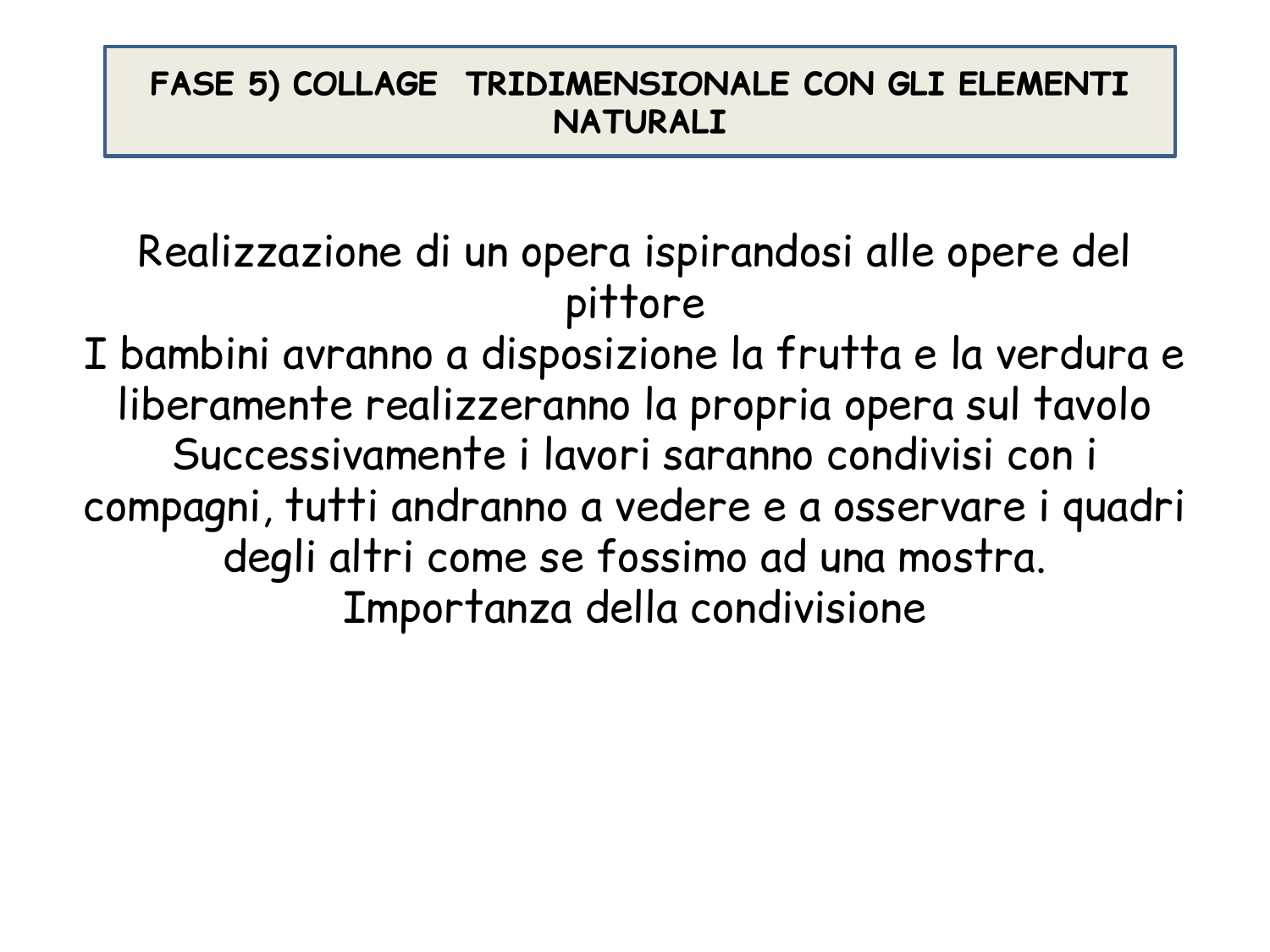

# Realizzazione di un opera ispirandosi alle opere del pittore I bambini avranno a disposizione la frutta e la verdura e liberamente realizzeranno la propria opera sul tavolo Successivamente i lavori saranno condivisi con i compagni, tutti andranno a vedere e a osservare i quadri degli altri come se fossimo ad una mostra. Importanza della condivisione
FASE 5) COLLAGE  TRIDIMENSIONALE CON GLI ELEMENTI NATURALI